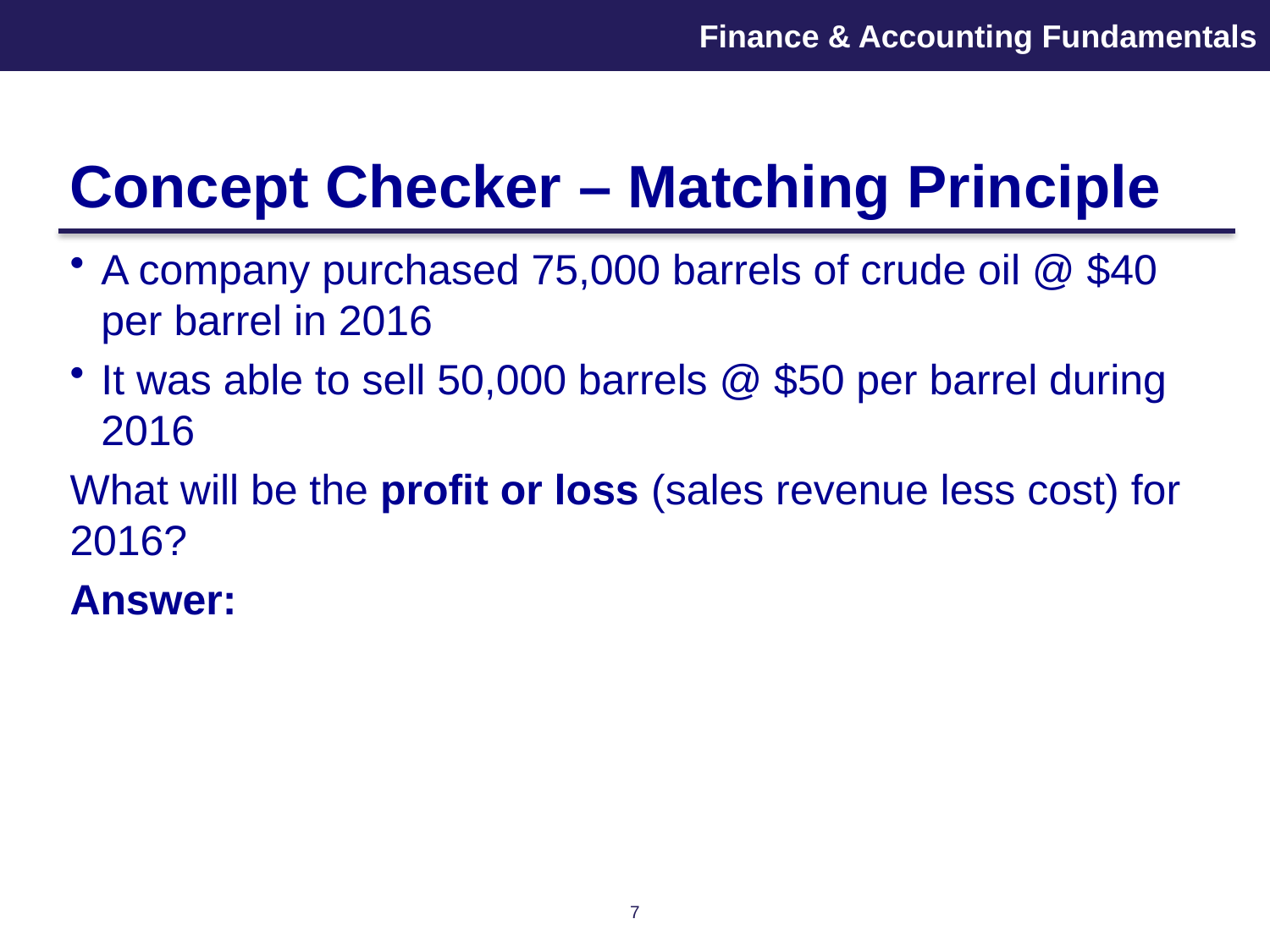

# Concept Checker – Matching Principle
A company purchased 75,000 barrels of crude oil @ $40 per barrel in 2016
It was able to sell 50,000 barrels @ $50 per barrel during 2016
What will be the profit or loss (sales revenue less cost) for 2016?
Answer:
7